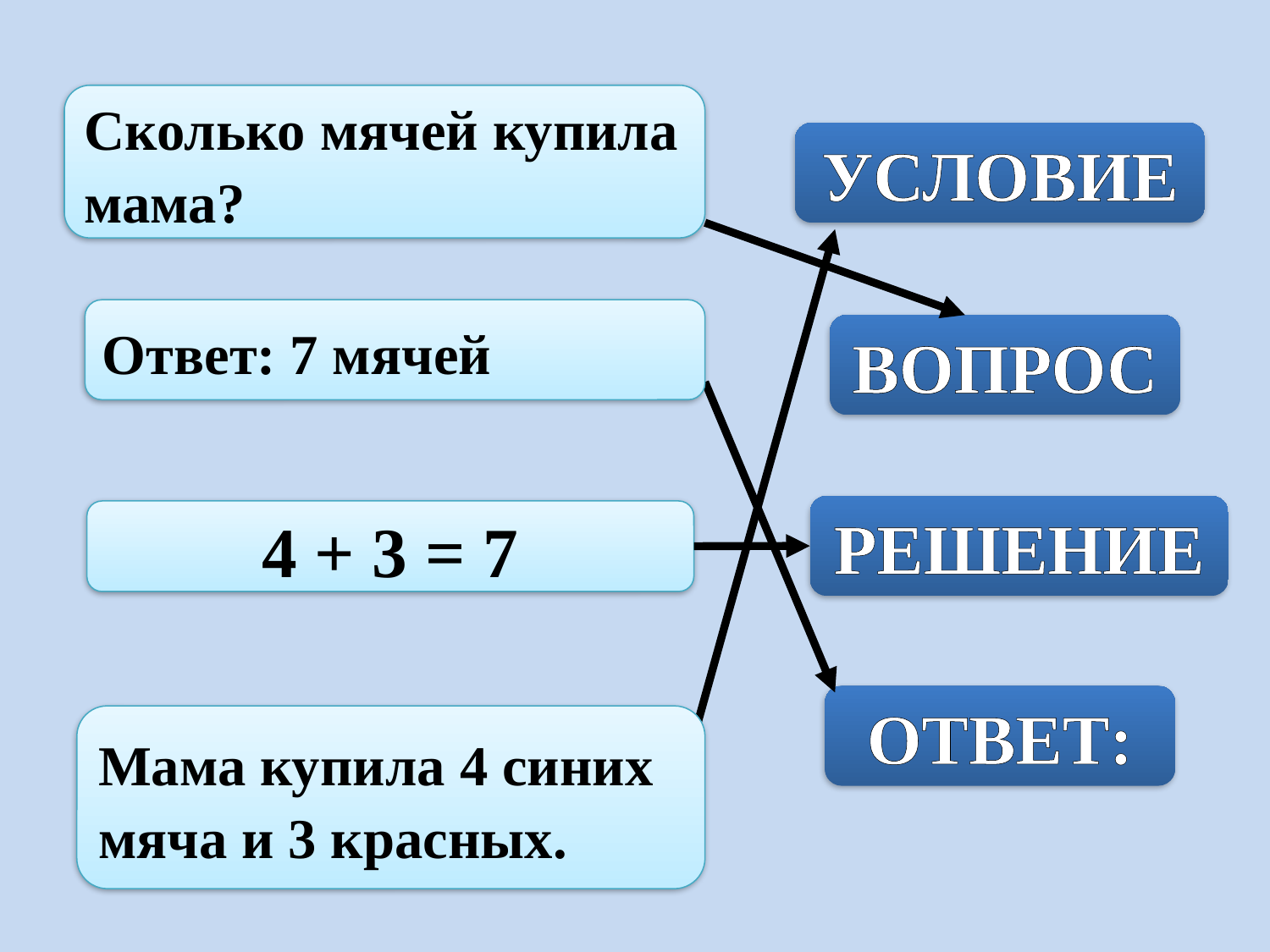

Сколько мячей купила мама?
УСЛОВИЕ
Ответ: 7 мячей
ВОПРОС
РЕШЕНИЕ
4 + 3 = 7
ОТВЕТ:
Мама купила 4 синих мяча и 3 красных.